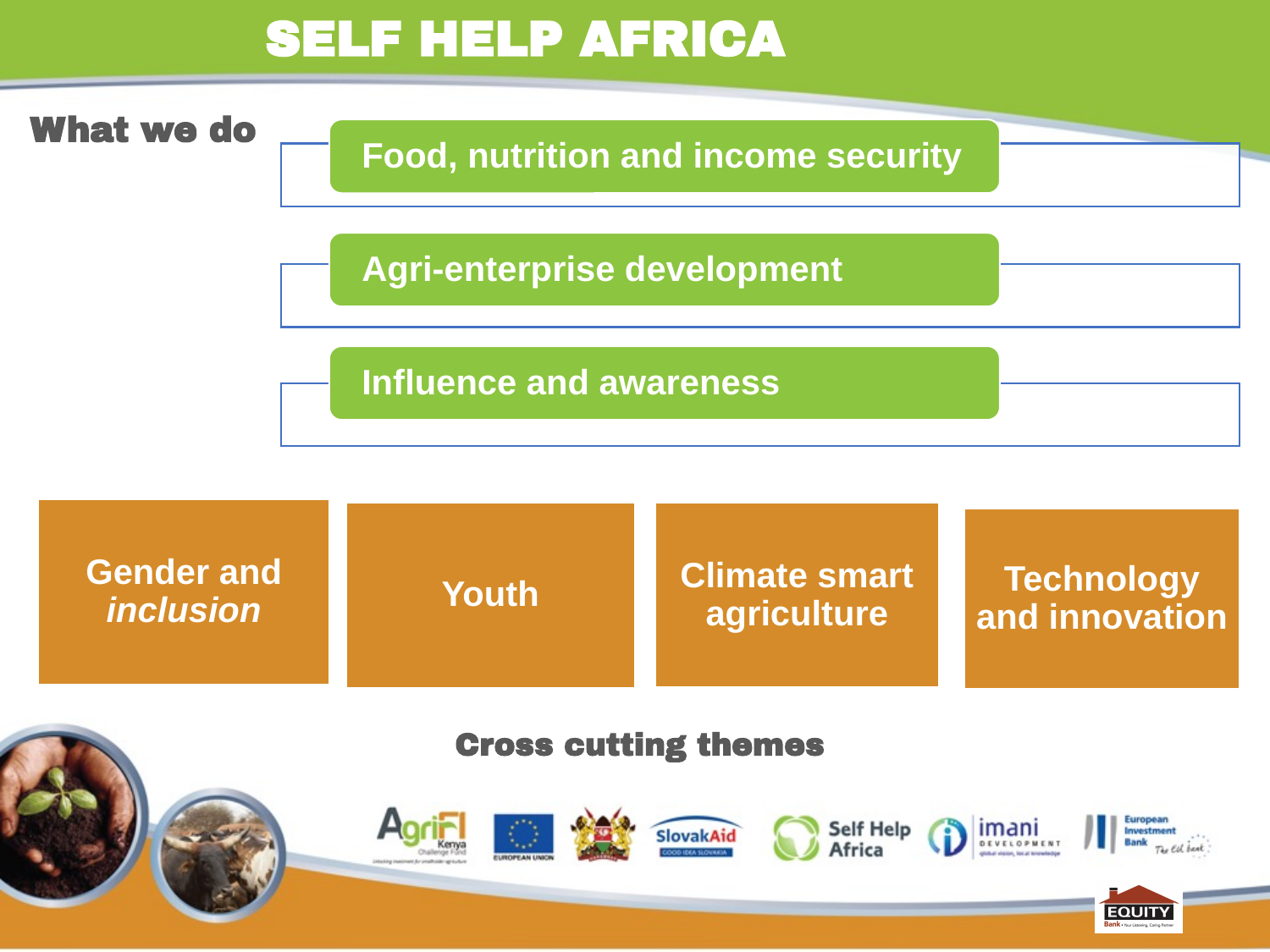

SELF HELP AFRICA
What we do
#
Food, nutrition and income security
Agri-enterprise development
Influence and awareness
Gender and inclusion
Youth
Climate smart agriculture
Technology and innovation

Cross cutting themes